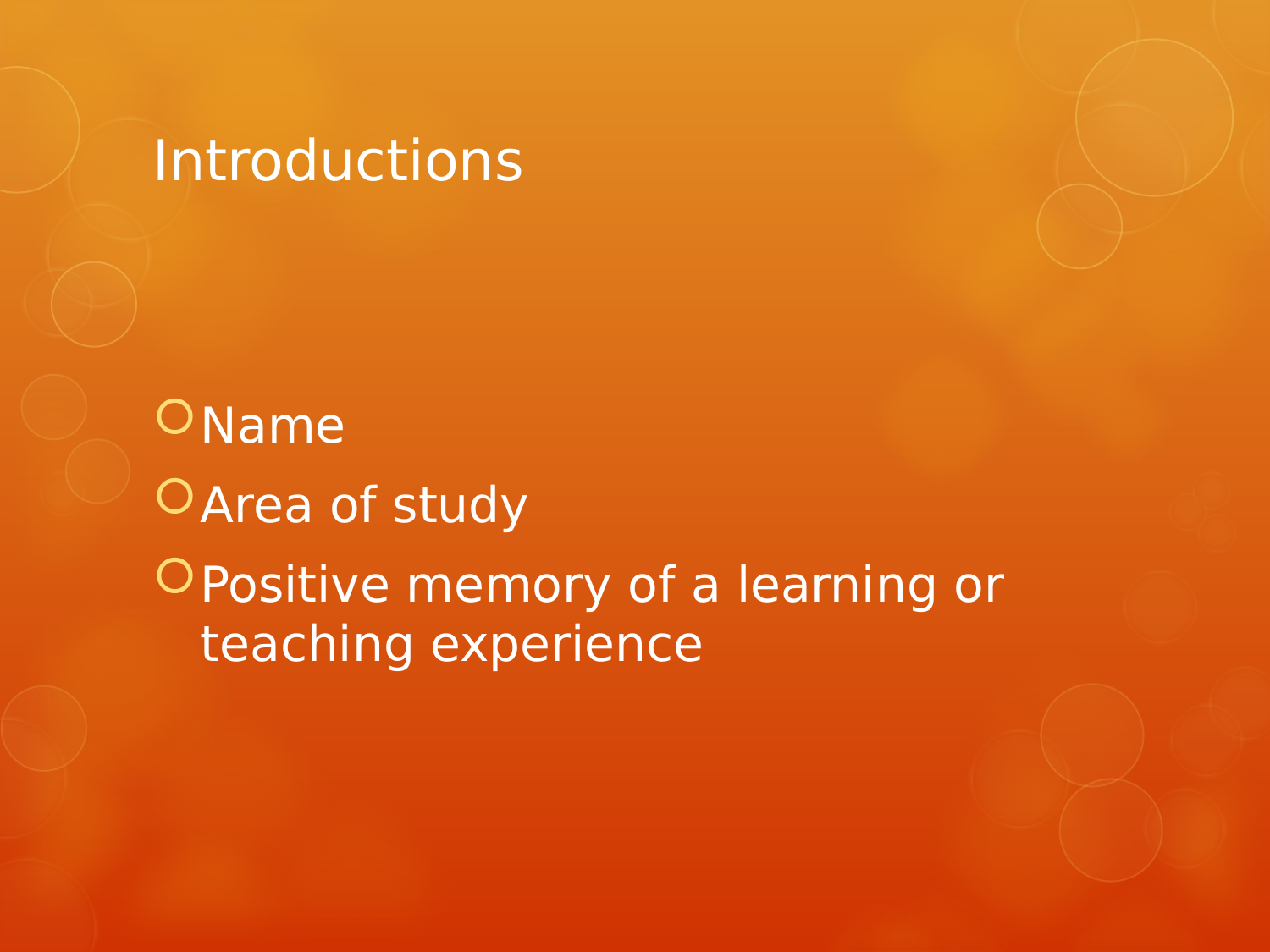

# Introductions
Name
Area of study
Positive memory of a learning or teaching experience